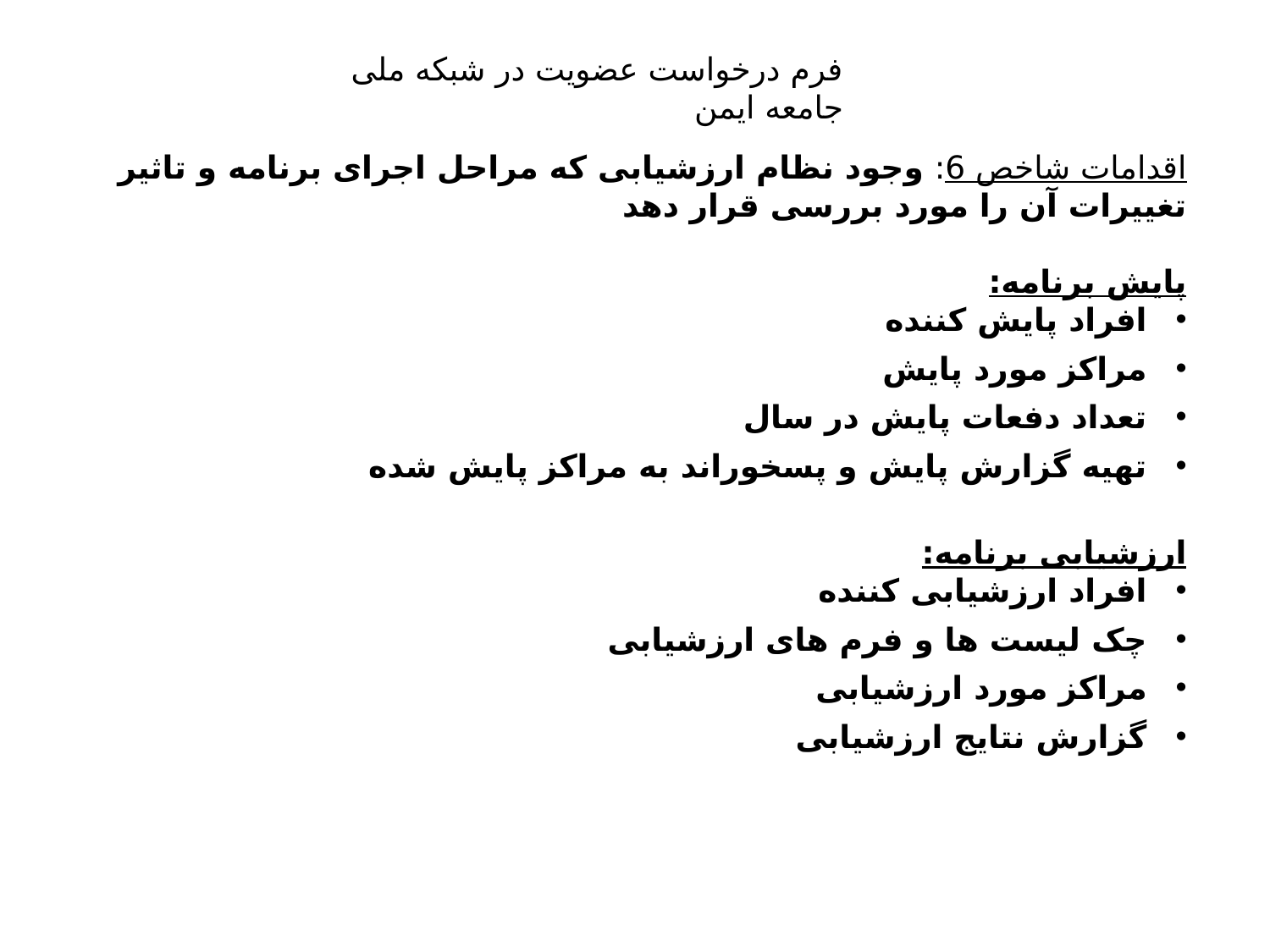

فرم درخواست عضویت در شبکه ملی جامعه ایمن
اقدامات شاخص 6: وجود نظام ارزشیابی که مراحل اجرای برنامه و تاثیر تغییرات آن را مورد بررسی قرار دهد

پایش برنامه:
افراد پایش کننده
مراکز مورد پایش
تعداد دفعات پایش در سال
تهیه گزارش پایش و پسخوراند به مراکز پایش شده

ارزشیابی برنامه:
افراد ارزشیابی کننده
چک لیست ها و فرم های ارزشیابی
مراکز مورد ارزشیابی
گزارش نتایج ارزشیابی